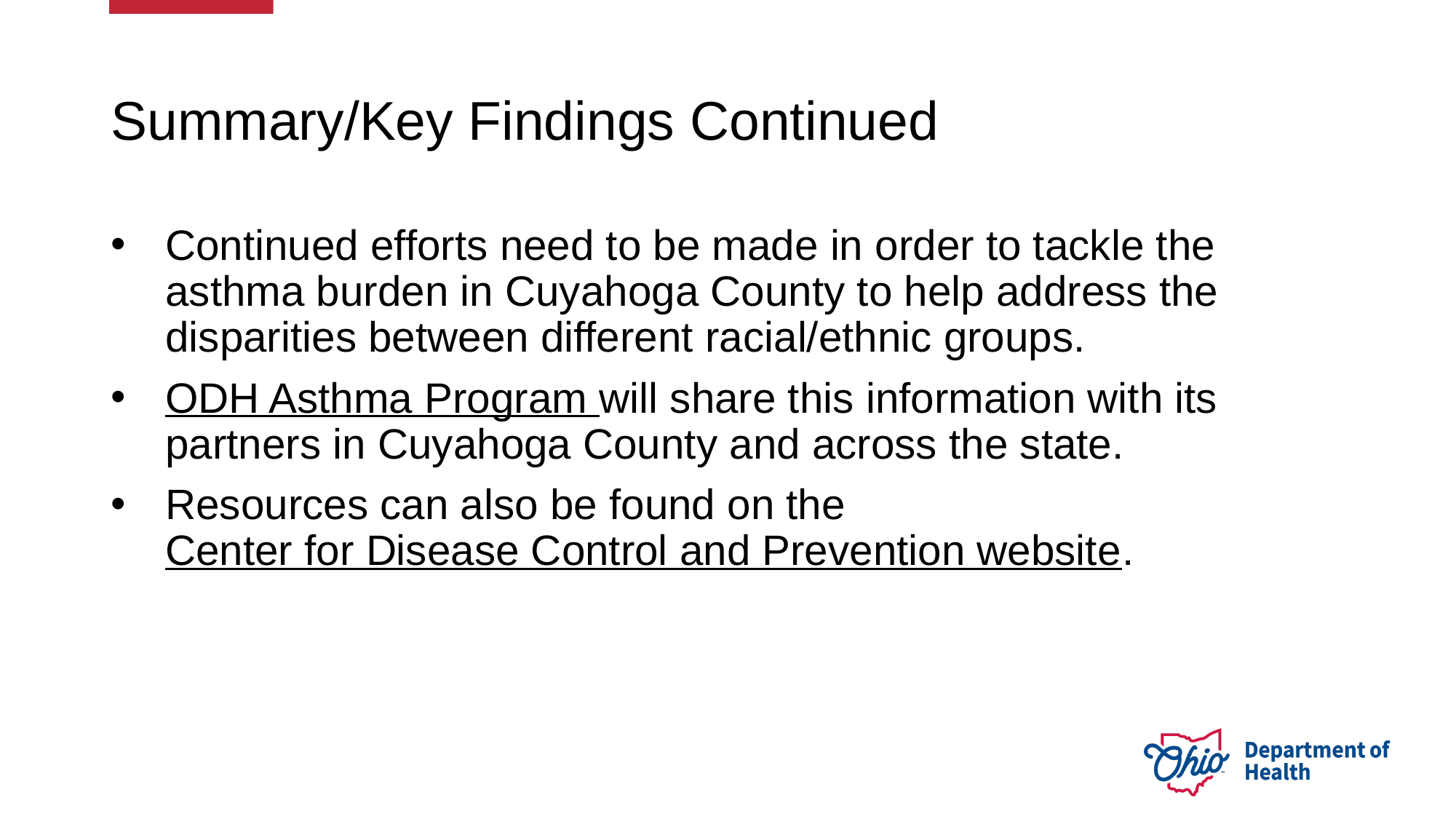

# Summary/Key Findings Continued
Continued efforts need to be made in order to tackle the asthma burden in Cuyahoga County to help address the disparities between different racial/ethnic groups.
ODH Asthma Program will share this information with its partners in Cuyahoga County and across the state.
Resources can also be found on the Center for Disease Control and Prevention website.